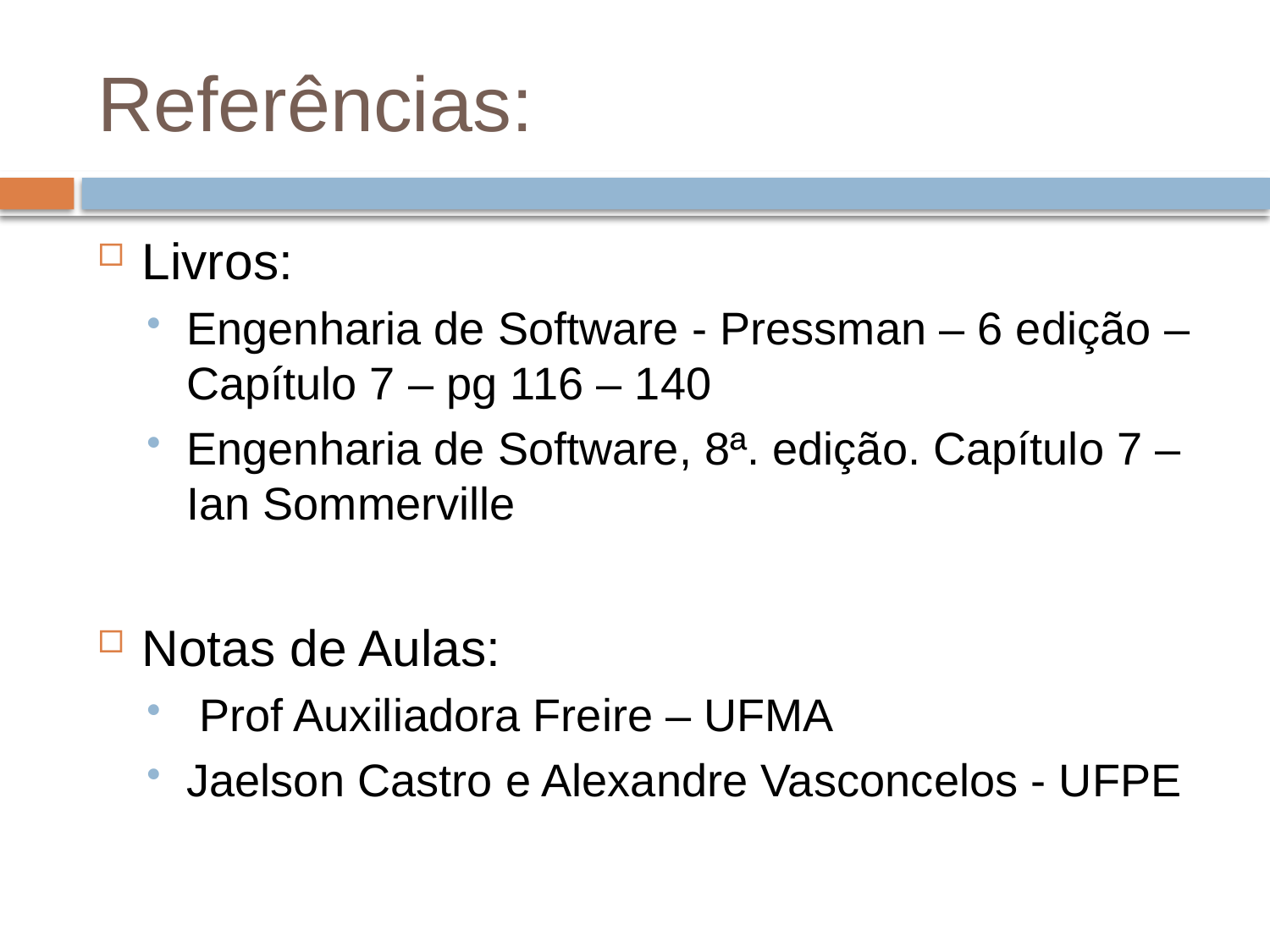

# Referências:
Livros:
Engenharia de Software - Pressman – 6 edição – Capítulo 7 – pg 116 – 140
Engenharia de Software, 8ª. edição. Capítulo 7 – Ian Sommerville

Notas de Aulas:
 Prof Auxiliadora Freire – UFMA
Jaelson Castro e Alexandre Vasconcelos - UFPE